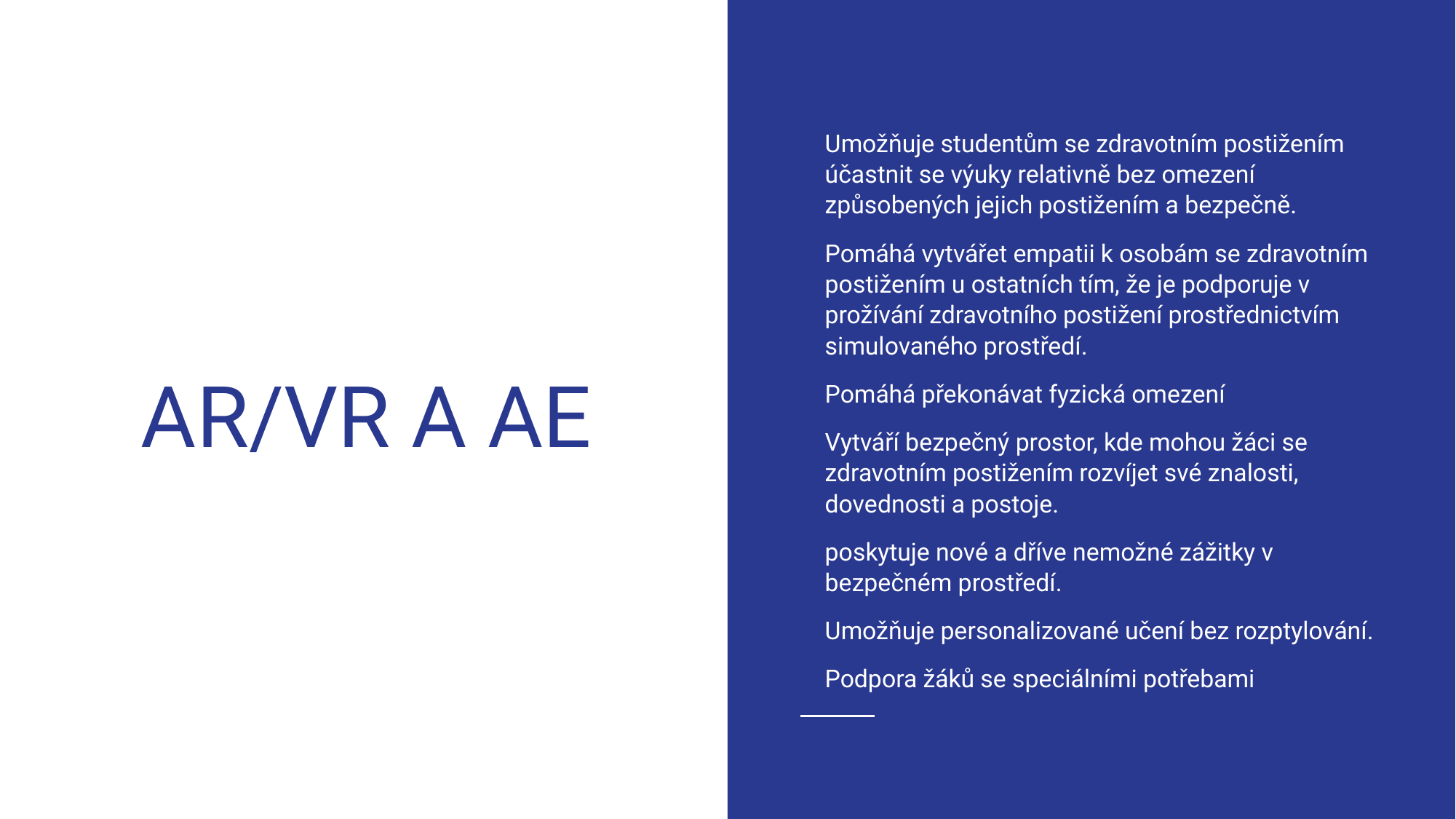

Umožňuje studentům se zdravotním postižením účastnit se výuky relativně bez omezení způsobených jejich postižením a bezpečně.
Pomáhá vytvářet empatii k osobám se zdravotním postižením u ostatních tím, že je podporuje v prožívání zdravotního postižení prostřednictvím simulovaného prostředí.
Pomáhá překonávat fyzická omezení
Vytváří bezpečný prostor, kde mohou žáci se zdravotním postižením rozvíjet své znalosti, dovednosti a postoje.
poskytuje nové a dříve nemožné zážitky v bezpečném prostředí.
Umožňuje personalizované učení bez rozptylování.
Podpora žáků se speciálními potřebami
# AR/VR A AE